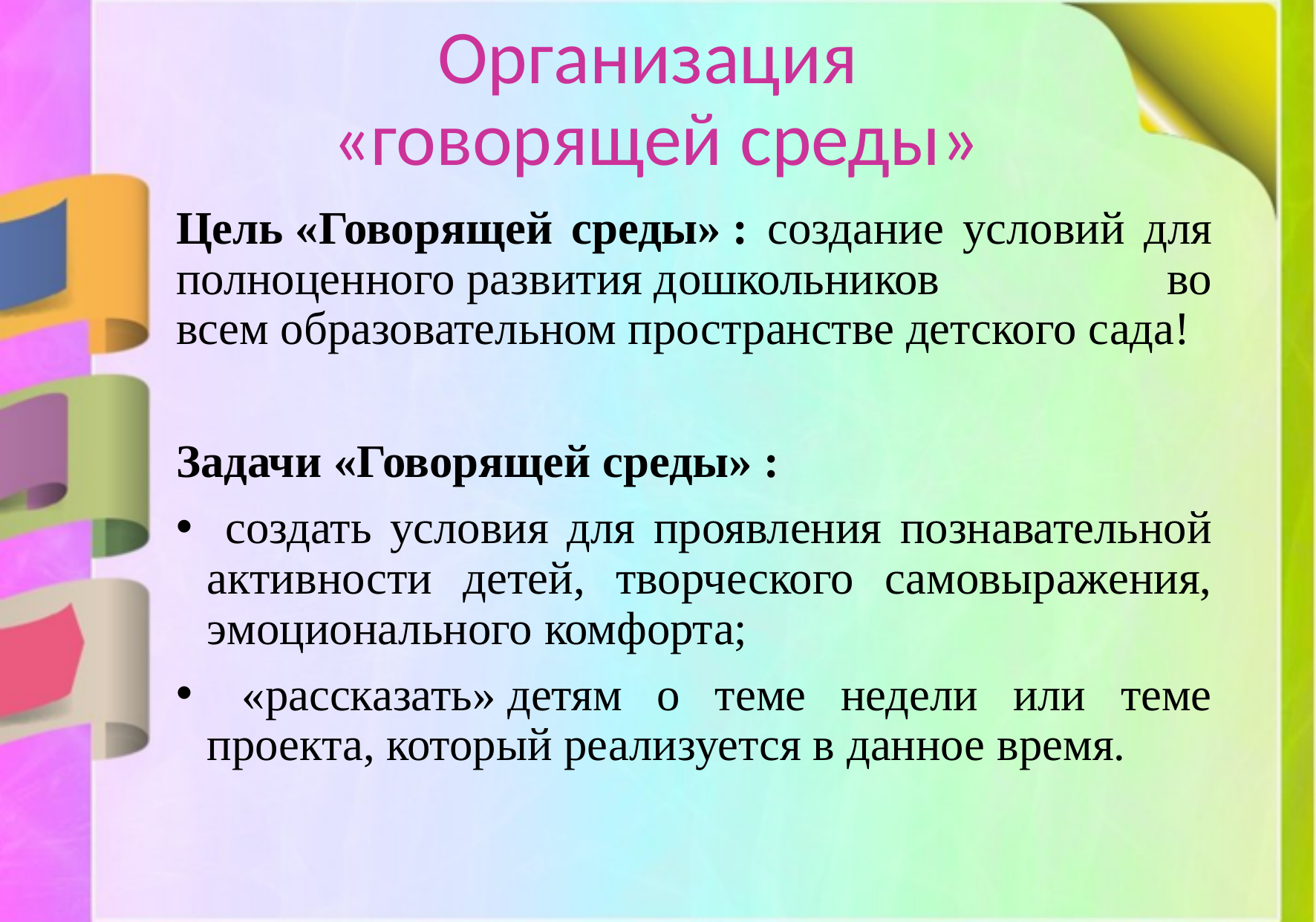

# Организация «говорящей среды»
Цель «Говорящей среды» : создание условий для полноценного развития дошкольников во всем образовательном пространстве детского сада!

Задачи «Говорящей среды» :
 создать условия для проявления познавательной активности детей, творческого самовыражения, эмоционального комфорта;
 «рассказать» детям о теме недели или теме проекта, который реализуется в данное время.